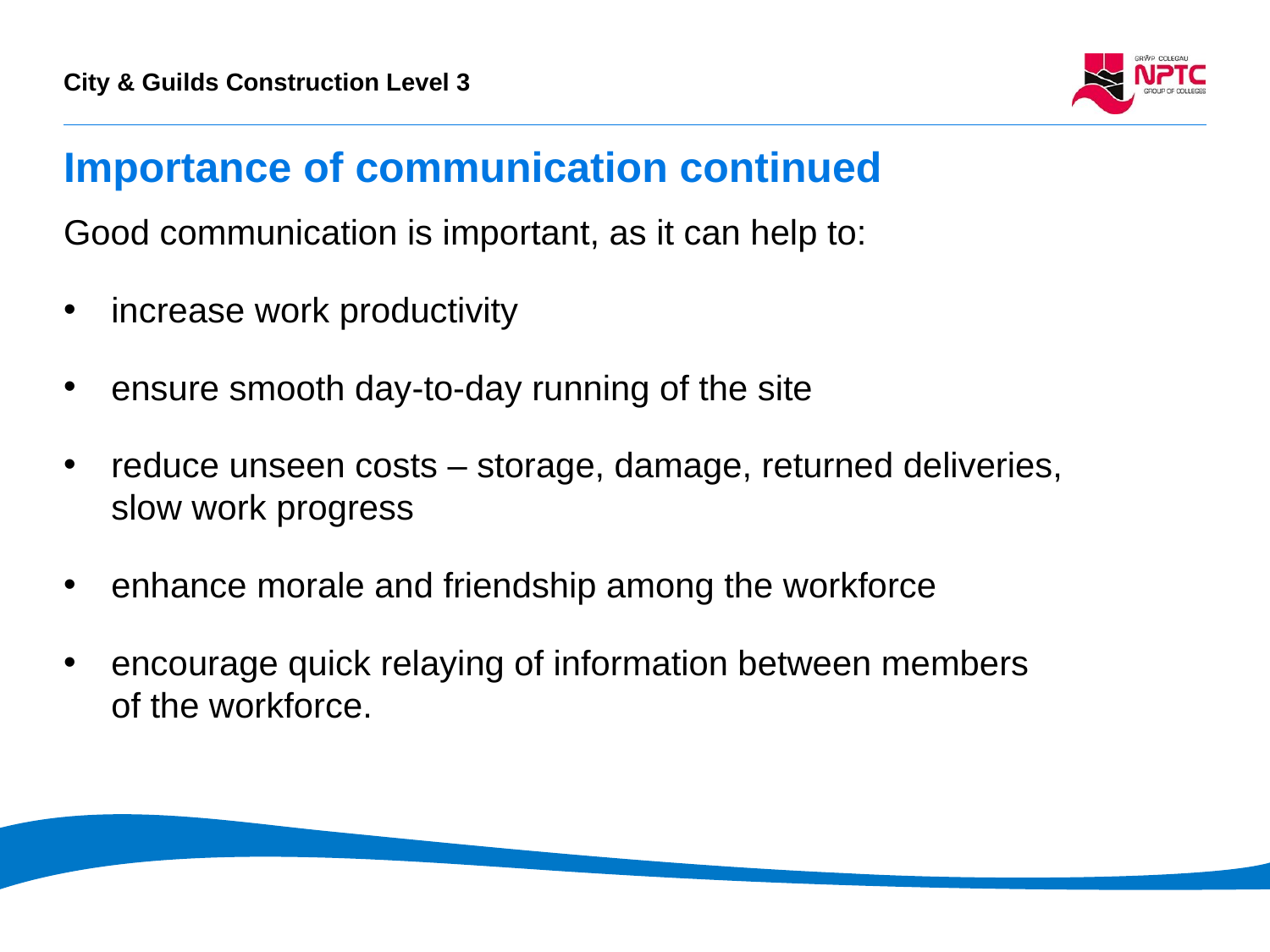

# Importance of communication continued
Good communication is important, as it can help to:​
increase work productivity​
ensure smooth day-to-day running of the site​
reduce unseen costs – storage, damage, returned deliveries, ​
slow work progress ​
enhance morale and friendship among the workforce​
encourage quick relaying of information between members ​
of the workforce.